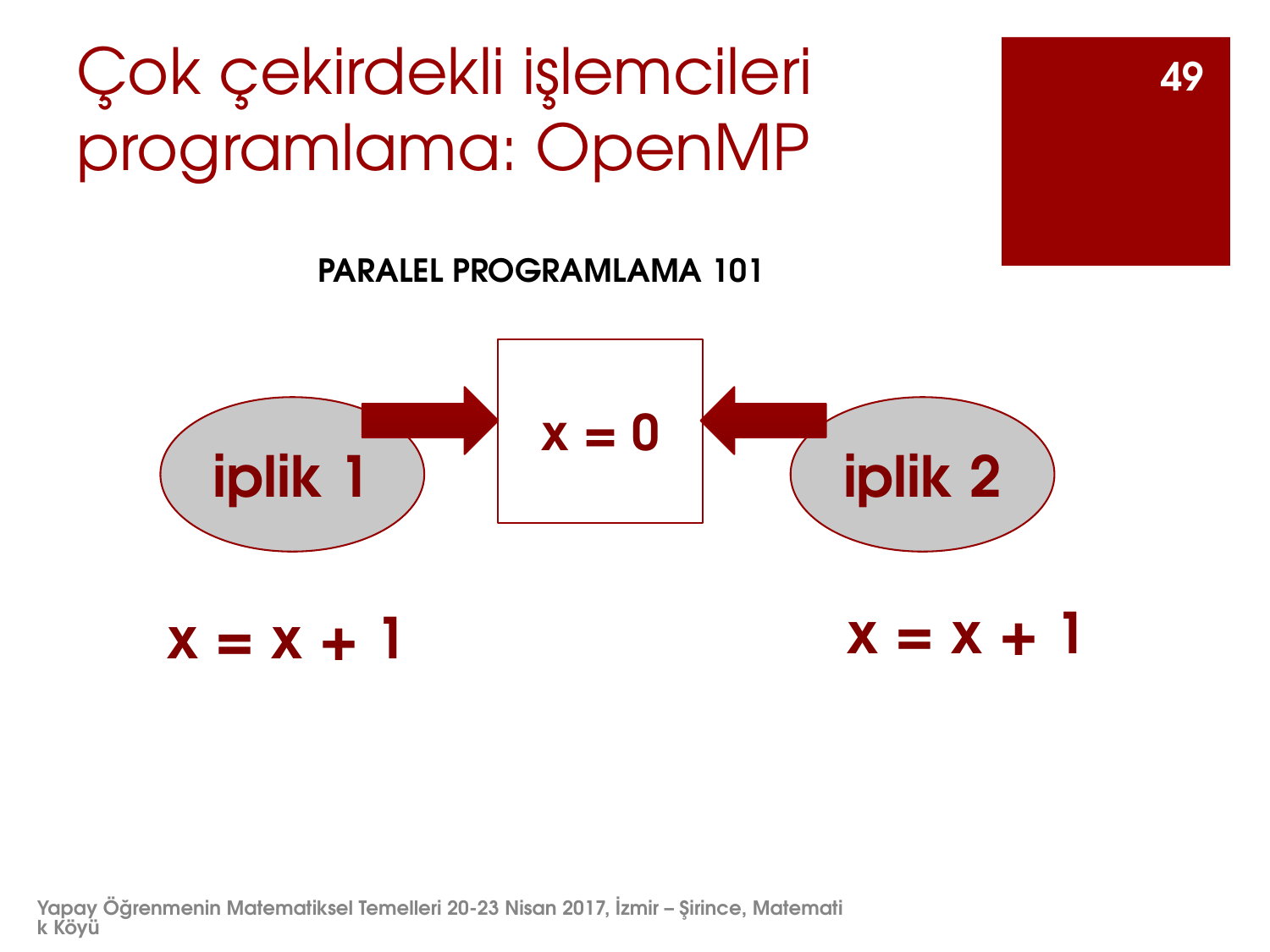

Çok çekirdekli işlemcileri programlama: OpenMP
49
PARALEL PROGRAMLAMA 101
x = 0

iplik 1
iplik 2
x = x + 1
x = x + 1
Yapay Öğrenmenin Matematiksel Temelleri 20-23 Nisan 2017, İzmir – Şirince, Matematik Köyü